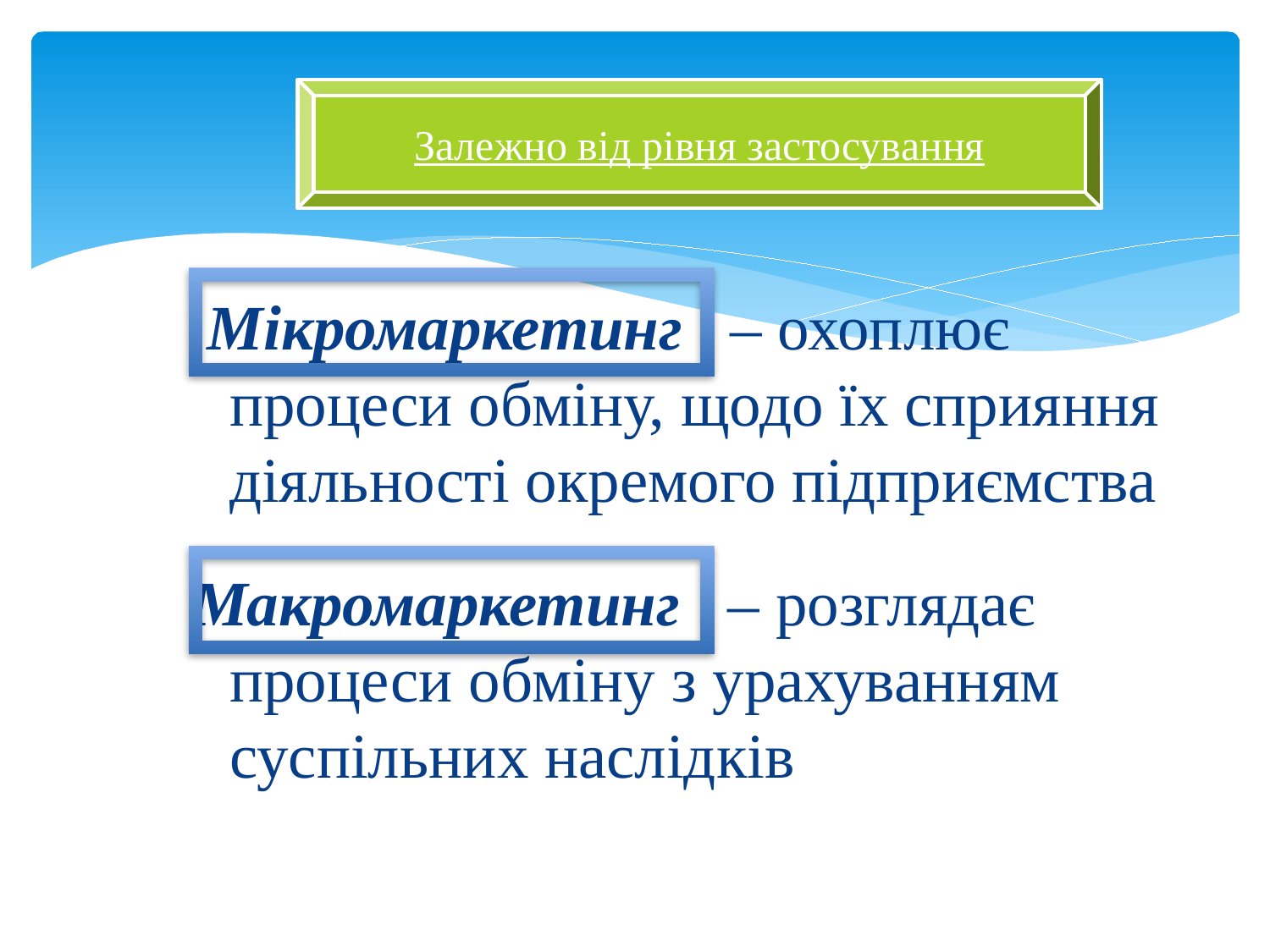

Залежно від рівня застосування

 Мікромаркетинг   – охоплює процеси обміну, щодо їх сприяння  діяльності окремого підприємства

Макромаркетинг   – розглядає процеси обміну з урахуванням  суспільних наслідків